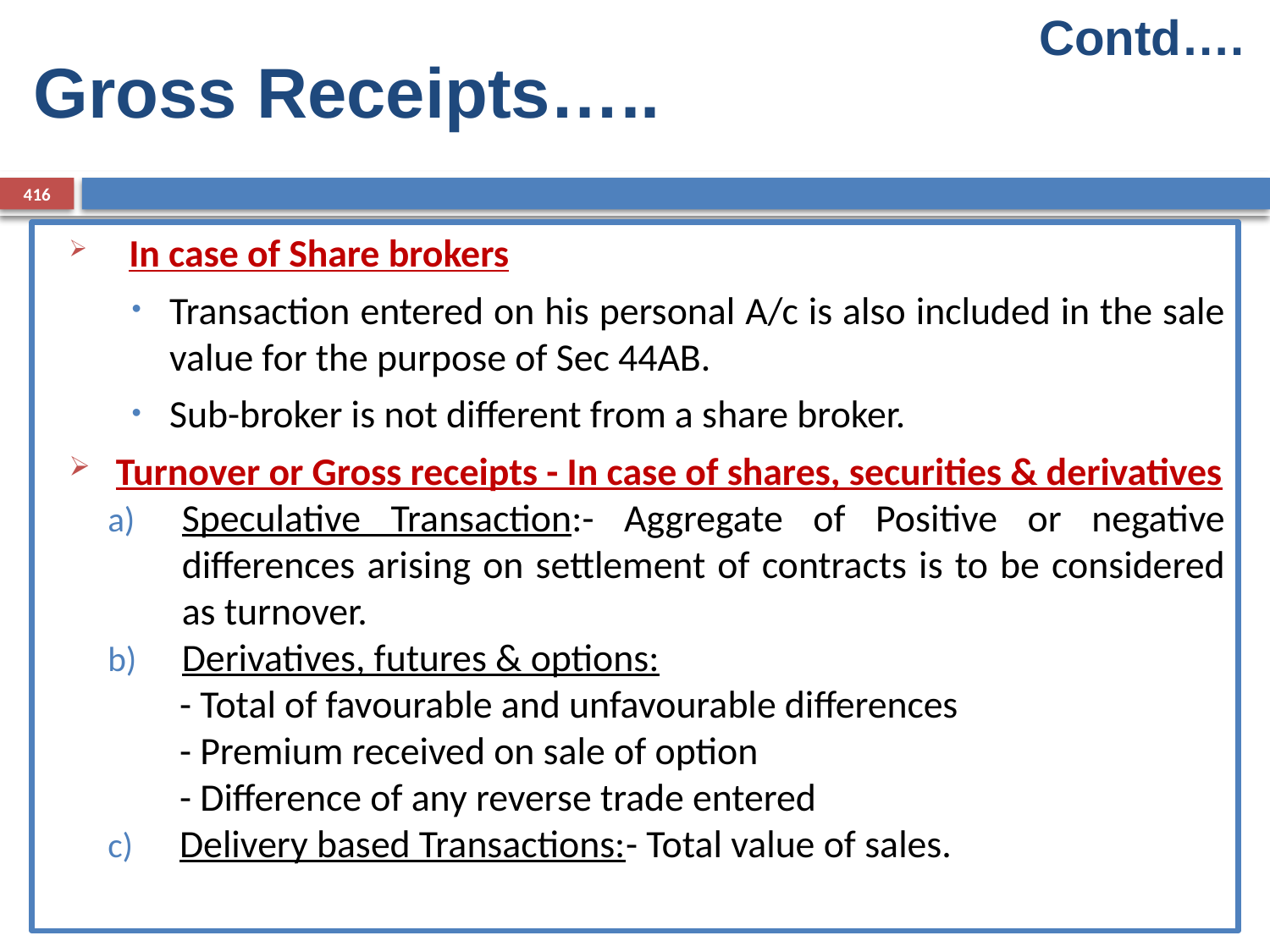

Contd….
# Gross Receipts…..
416
In case of Share brokers
Transaction entered on his personal A/c is also included in the sale value for the purpose of Sec 44AB.
Sub-broker is not different from a share broker.
Turnover or Gross receipts - In case of shares, securities & derivatives
Speculative Transaction:- Aggregate of Positive or negative differences arising on settlement of contracts is to be considered as turnover.
Derivatives, futures & options:
- Total of favourable and unfavourable differences
- Premium received on sale of option
- Difference of any reverse trade entered
Delivery based Transactions:- Total value of sales.